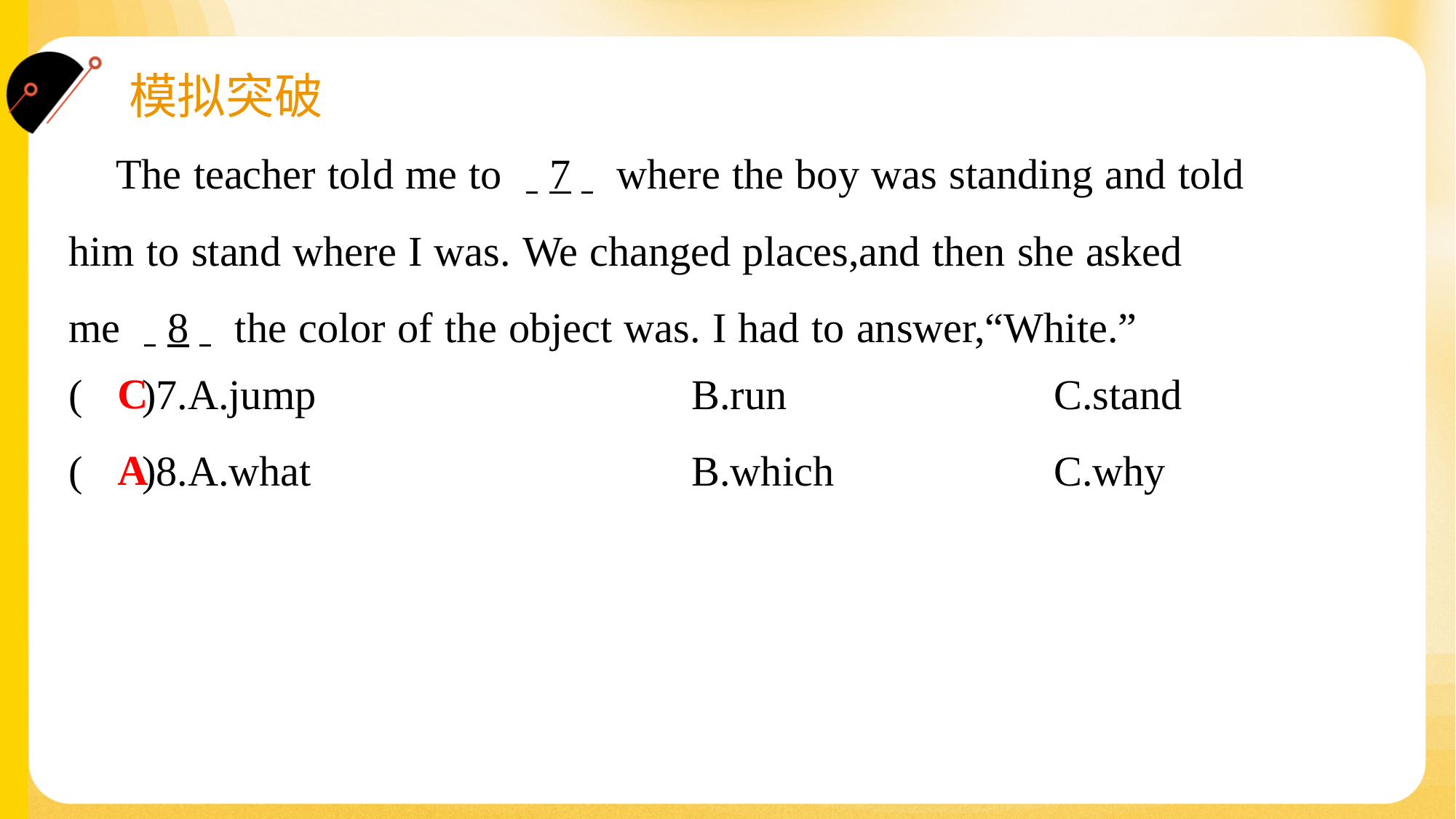

The teacher told me to . .7. . where the boy was standing and told
him to stand where I was. We changed places,and then she asked
me . .8. . the color of the object was. I had to answer,“White.”#6
C
(     )7.A.jump	B.run	C.stand
A
(     )8.A.what	B.which	C.why